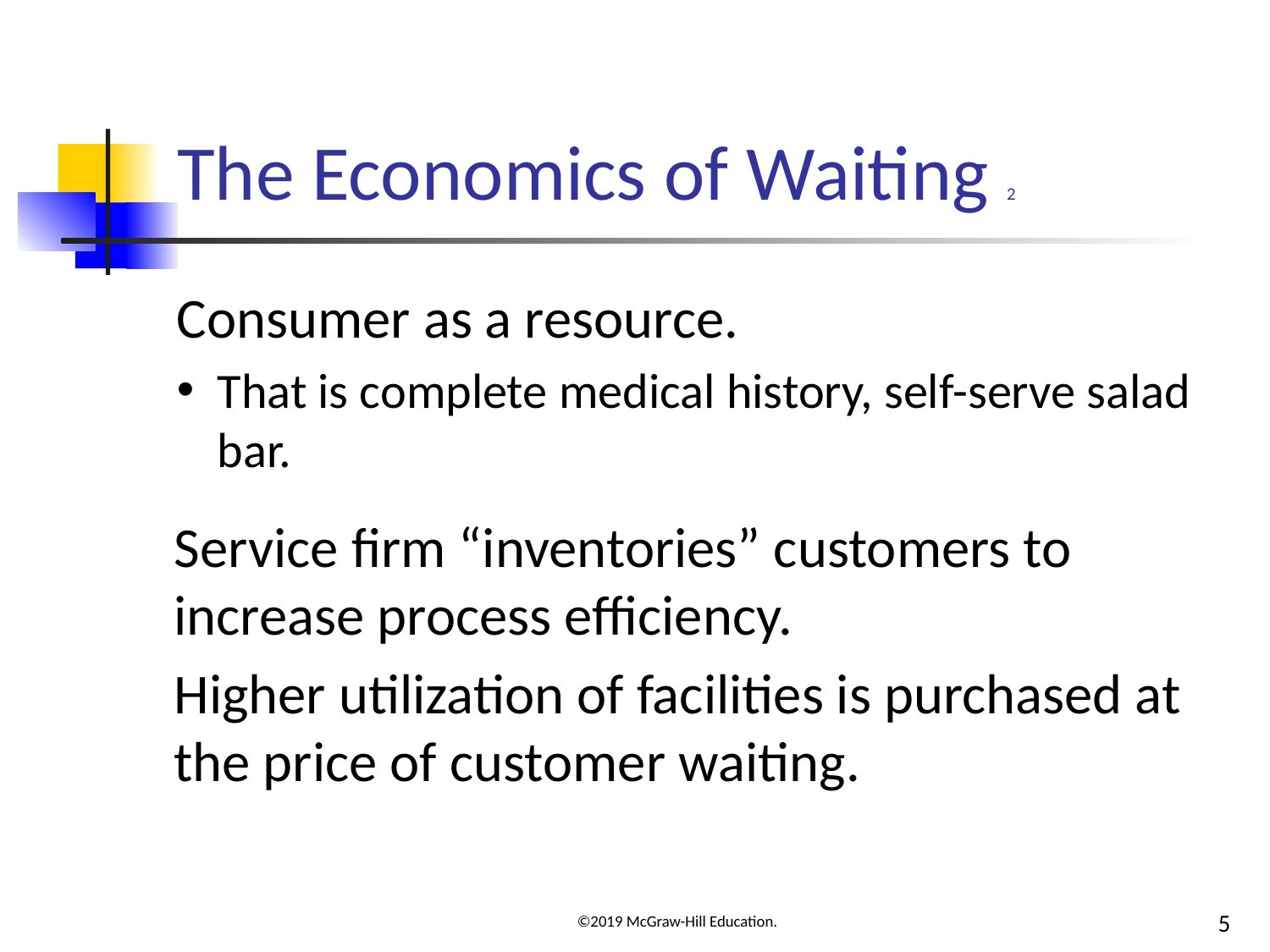

# The Economics of Waiting 2
Consumer as a resource.
That is complete medical history, self-serve salad bar.
Service firm “inventories” customers to increase process efficiency.
Higher utilization of facilities is purchased at the price of customer waiting.